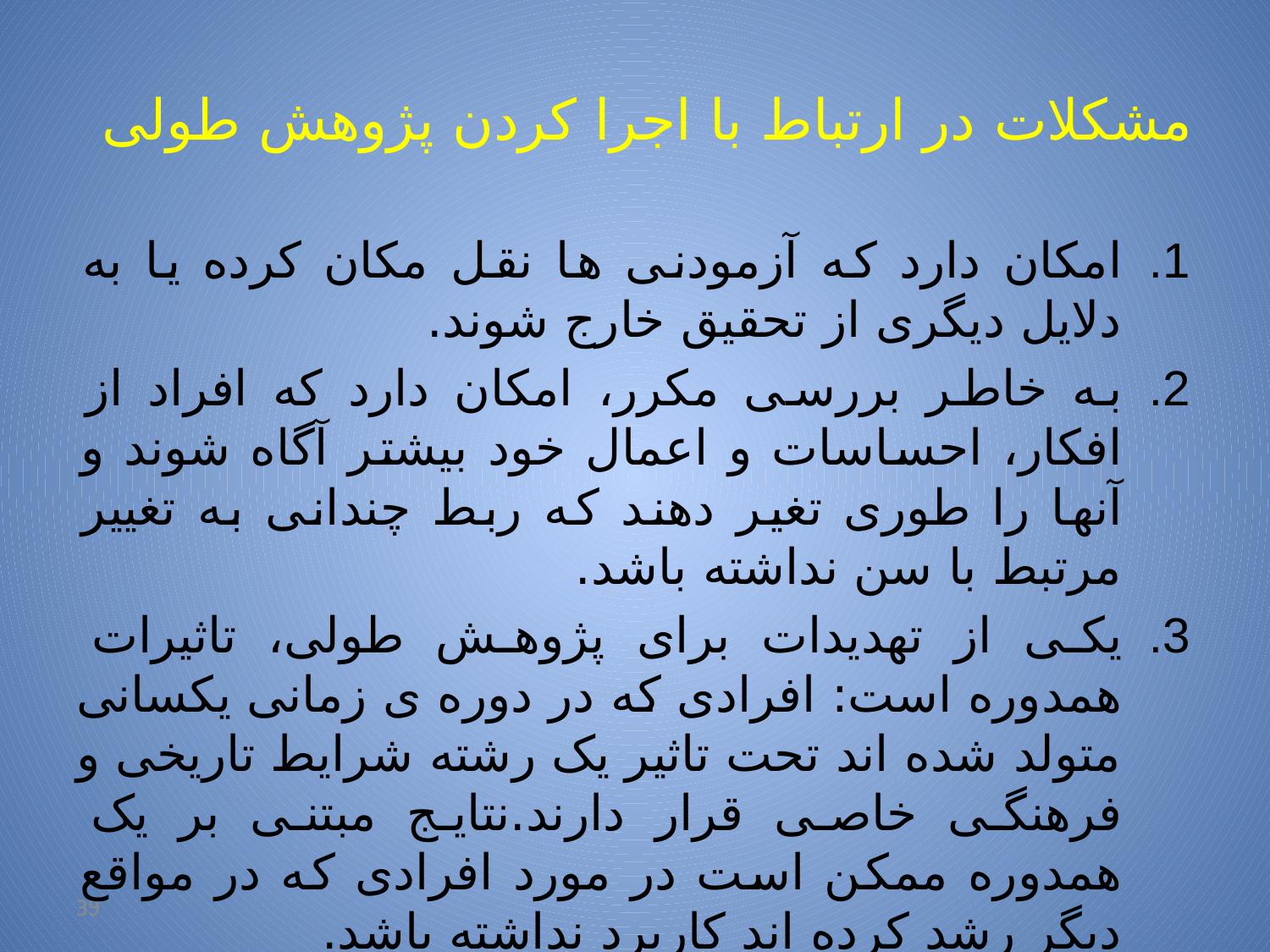

# مشکلات در ارتباط با اجرا کردن پژوهش طولی
امکان دارد که آزمودنی ها نقل مکان کرده یا به دلایل دیگری از تحقیق خارج شوند.
به خاطر بررسی مکرر، امکان دارد که افراد از افکار، احساسات و اعمال خود بیشتر آگاه شوند و آنها را طوری تغیر دهند که ربط چندانی به تغییر مرتبط با سن نداشته باشد.
یکی از تهدیدات برای پژوهش طولی، تاثیرات همدوره است: افرادی که در دوره ی زمانی یکسانی متولد شده اند تحت تاثیر یک رشته شرایط تاریخی و فرهنگی خاصی قرار دارند.نتایج مبتنی بر یک همدوره ممکن است در مورد افرادی که در مواقع دیگر رشد کرده اند کاربرد نداشته باشد.
39